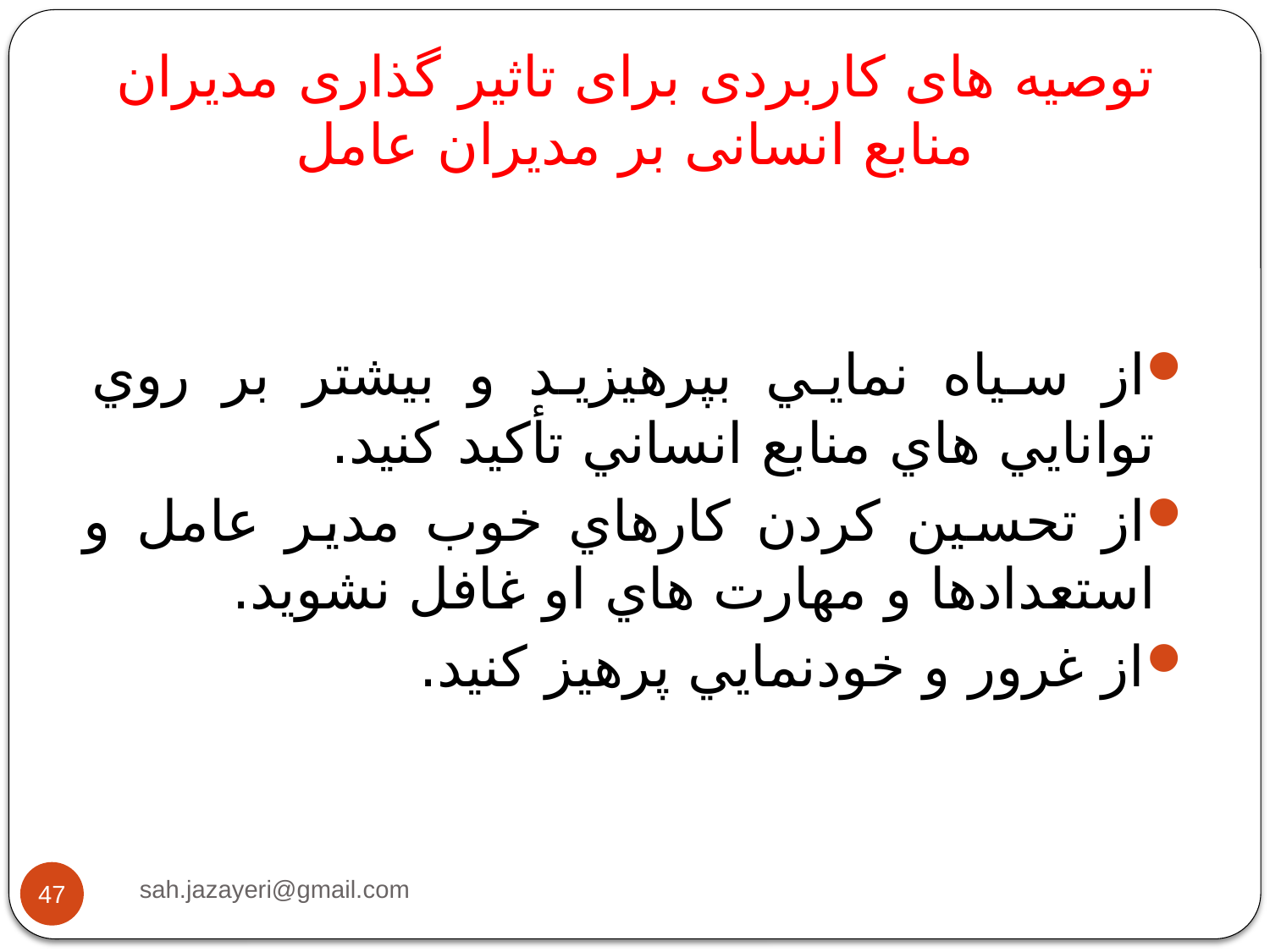

توصیه های کاربردی برای تاثیر گذاری مدیران منابع انسانی بر مدیران عامل
از سياه نمايي بپرهيزيد و بيشتر بر روي توانايي هاي منابع انساني تأكيد كنيد.
از تحسين كردن كارهاي خوب مدير عامل و استعدادها و مهارت هاي او غافل نشويد.
از غرور و خودنمايي پرهيز كنيد.
sah.jazayeri@gmail.com
47